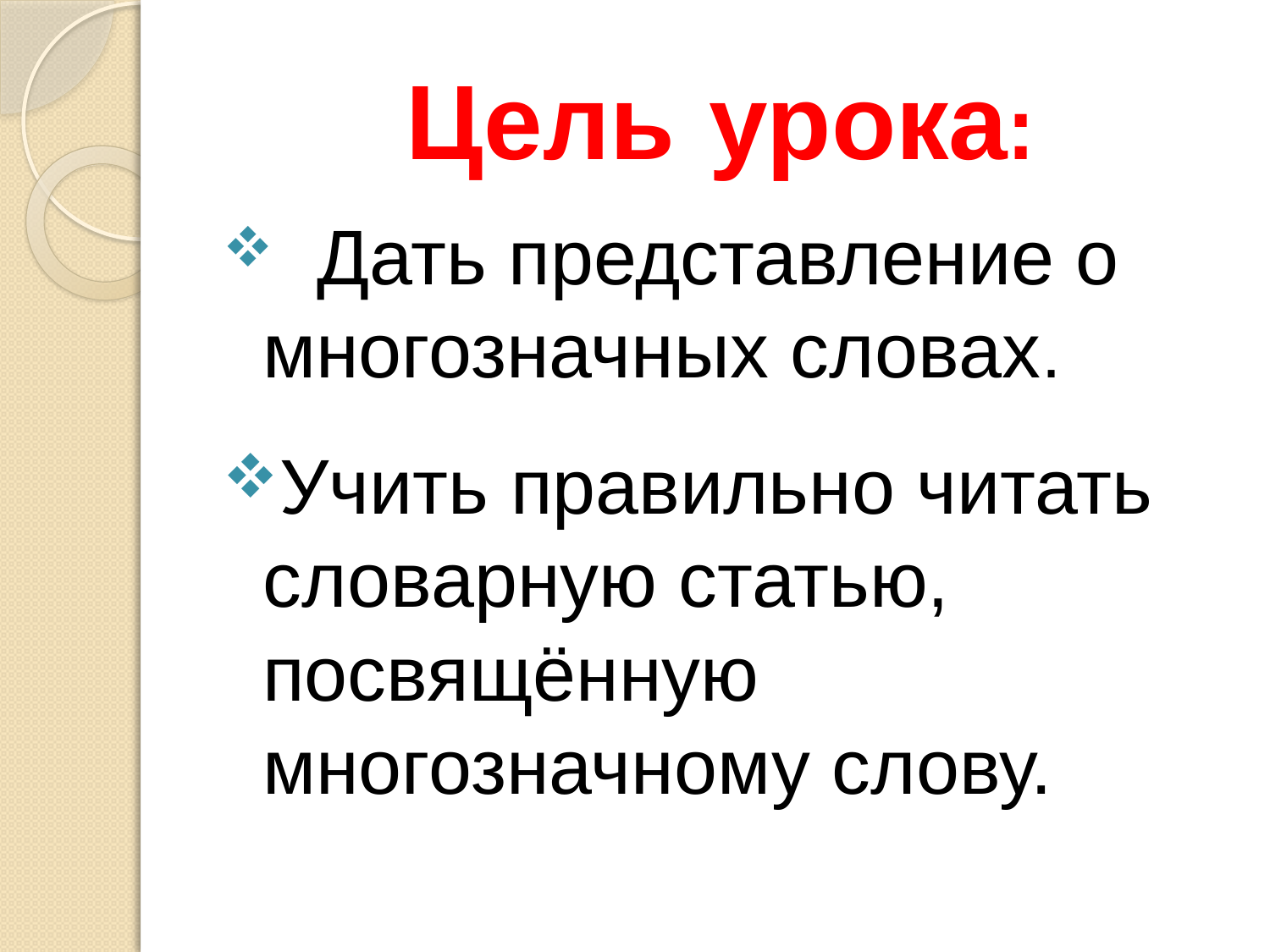

# Цель урока:
  Дать представление о многозначных словах.

Учить правильно читать словарную статью, посвящённую многозначному слову.